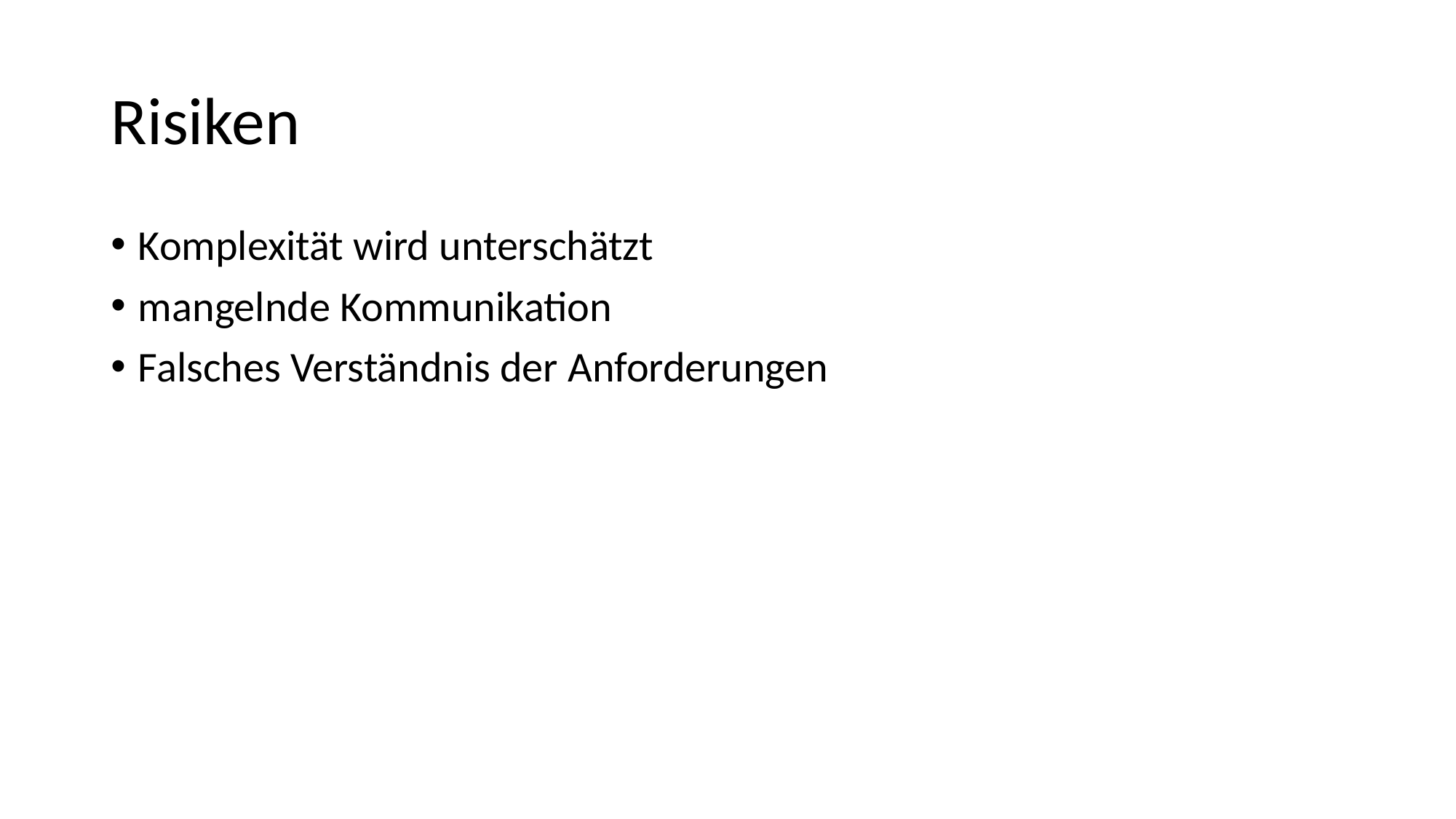

# Risiken
Komplexität wird unterschätzt
mangelnde Kommunikation
Falsches Verständnis der Anforderungen